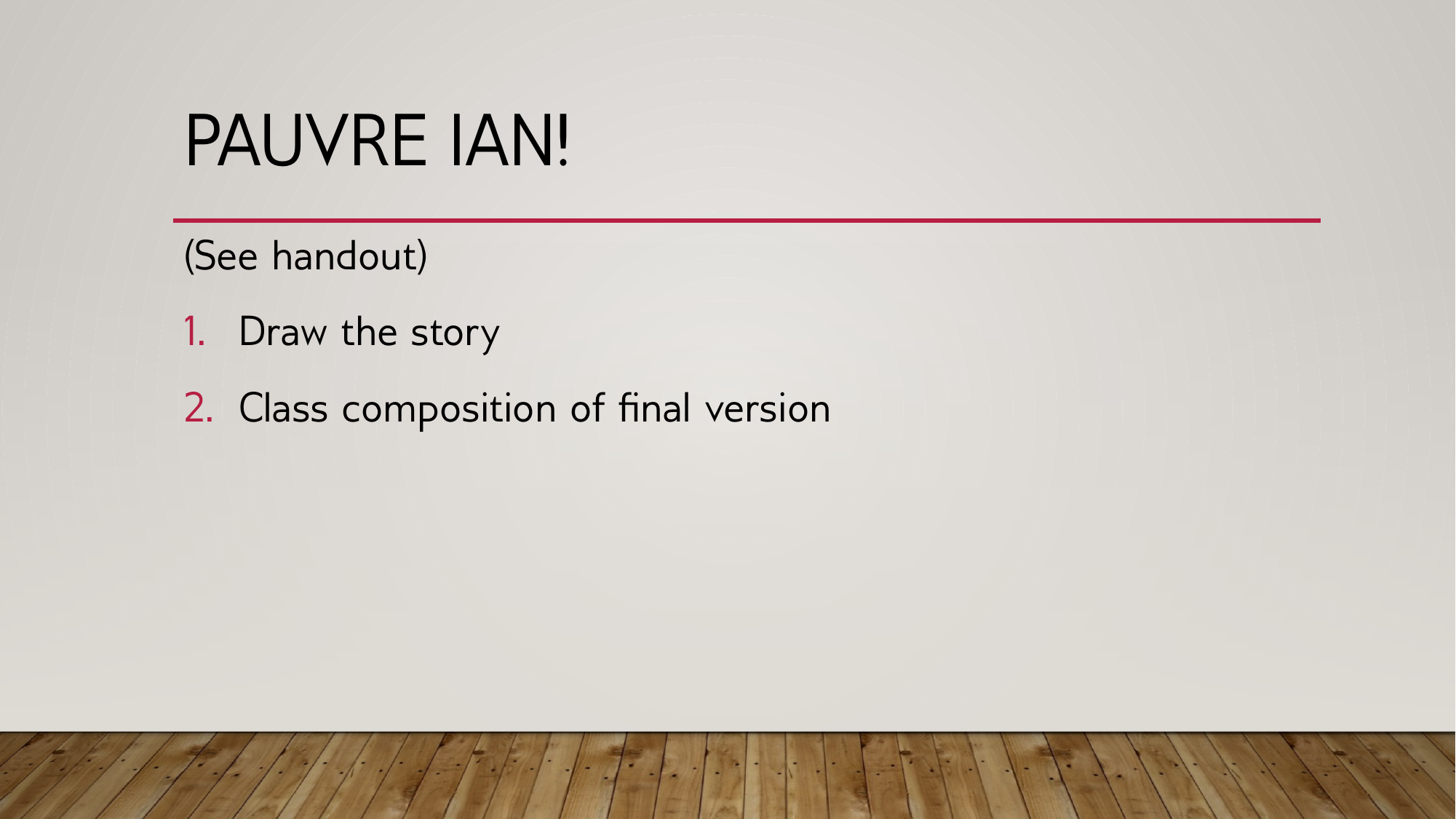

# PAUVRE Ian!
(See handout)
Draw the story
Class composition of final version